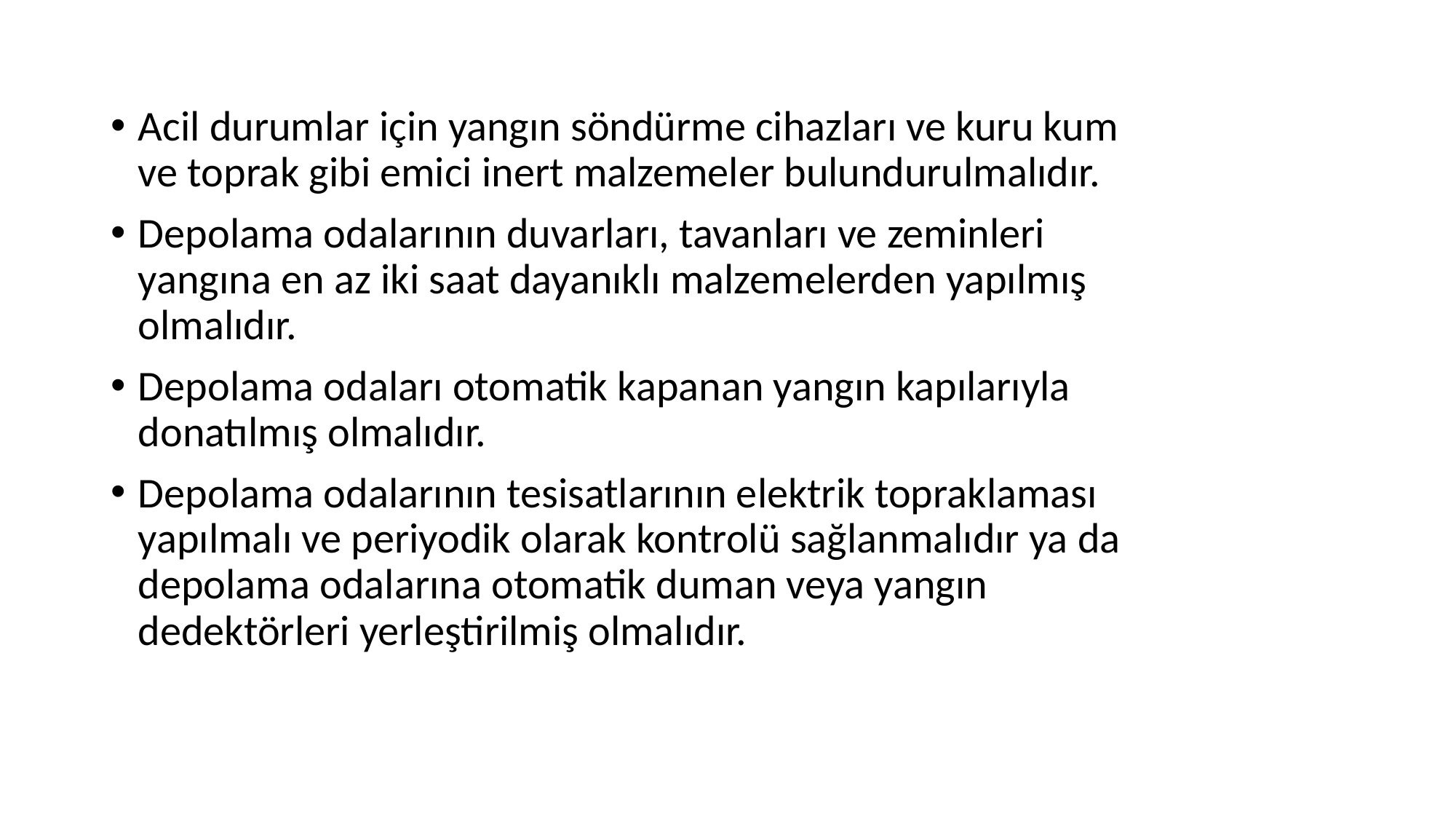

Acil durumlar için yangın söndürme cihazları ve kuru kum ve toprak gibi emici inert malzemeler bulundurulmalıdır.
Depolama odalarının duvarları, tavanları ve zeminleri yangına en az iki saat dayanıklı malzemelerden yapılmış olmalıdır.
Depolama odaları otomatik kapanan yangın kapılarıyla donatılmış olmalıdır.
Depolama odalarının tesisatlarının elektrik topraklaması yapılmalı ve periyodik olarak kontrolü sağlanmalıdır ya da depolama odalarına otomatik duman veya yangın dedektörleri yerleştirilmiş olmalıdır.